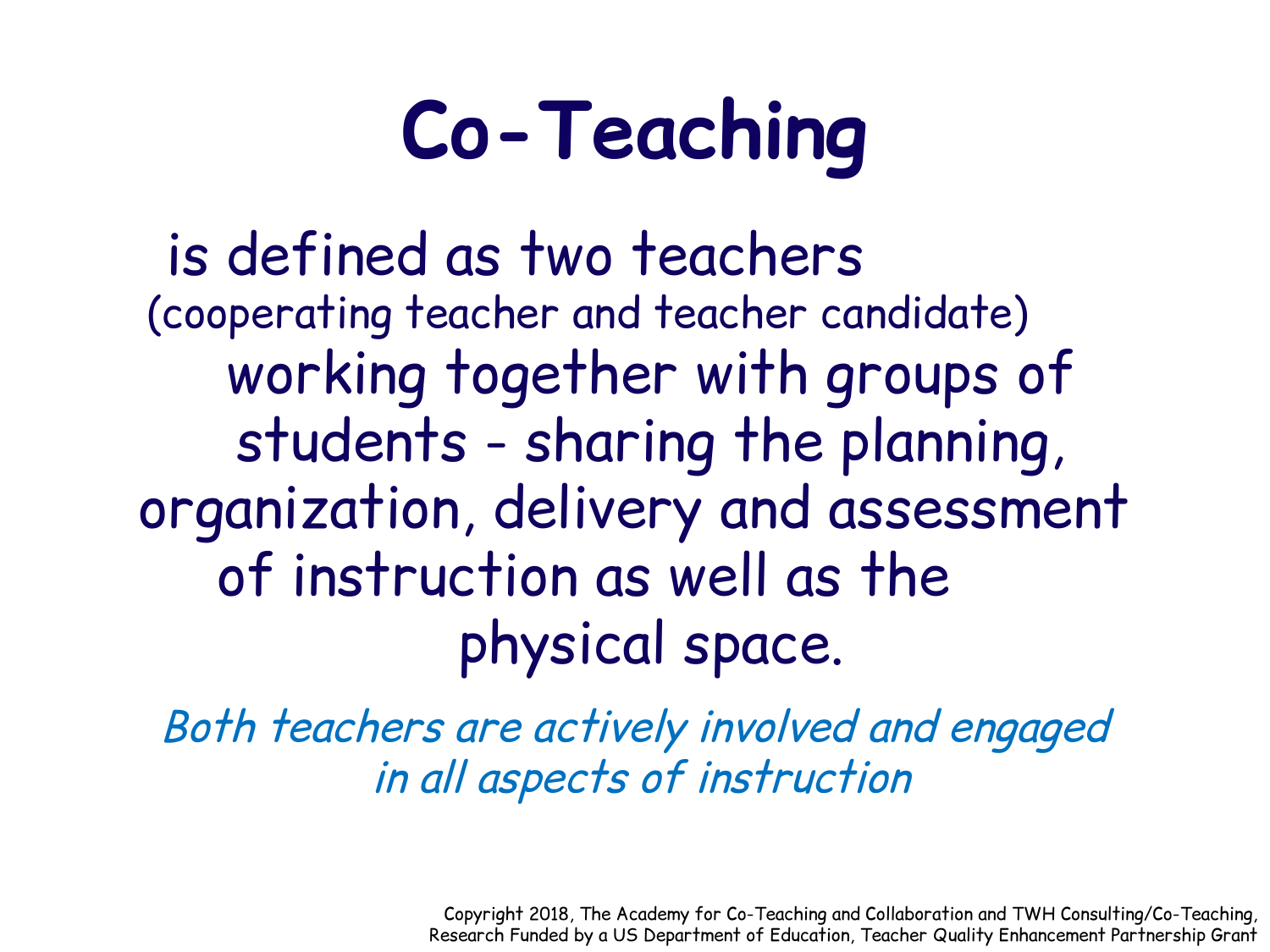

# Co-Teaching
is defined as two teachers                 (cooperating teacher and teacher candidate)           working together with groups of students - sharing the planning, organization, delivery and assessment   of instruction as well as the         physical space.

Both teachers are actively involved and engaged
 in all aspects of instruction

Copyright 2018, The Academy for Co-Teaching and Collaboration and TWH Consulting/Co-Teaching,
Research Funded by a US Department of Education, Teacher Quality Enhancement Partnership Grant